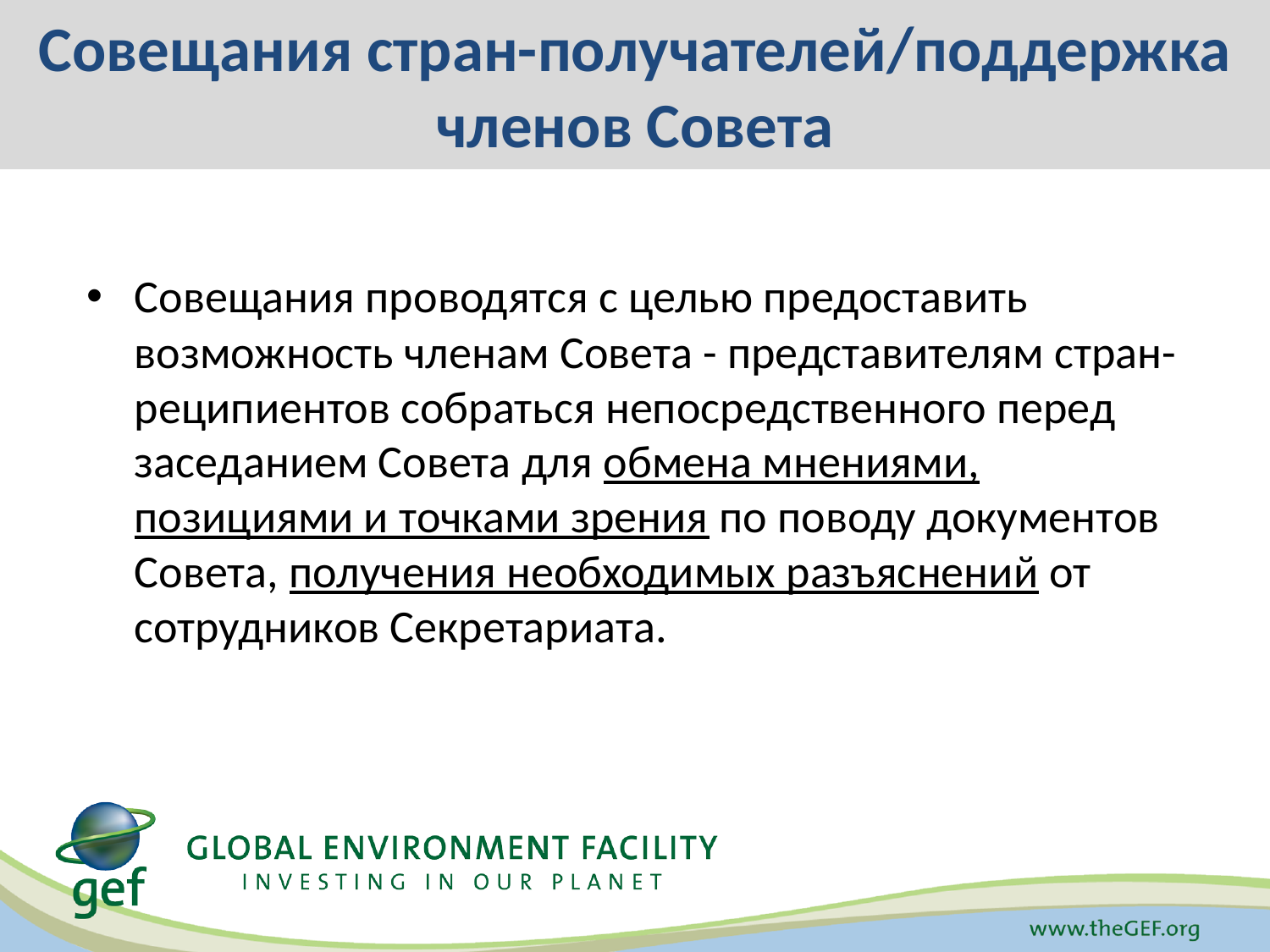

# Совещания стран-получателей/поддержка членов Совета

Совещания проводятся с целью предоставить возможность членам Совета - представителям стран-реципиентов собраться непосредственного перед заседанием Совета для обмена мнениями, позициями и точками зрения по поводу документов Совета, получения необходимых разъяснений от сотрудников Секретариата.